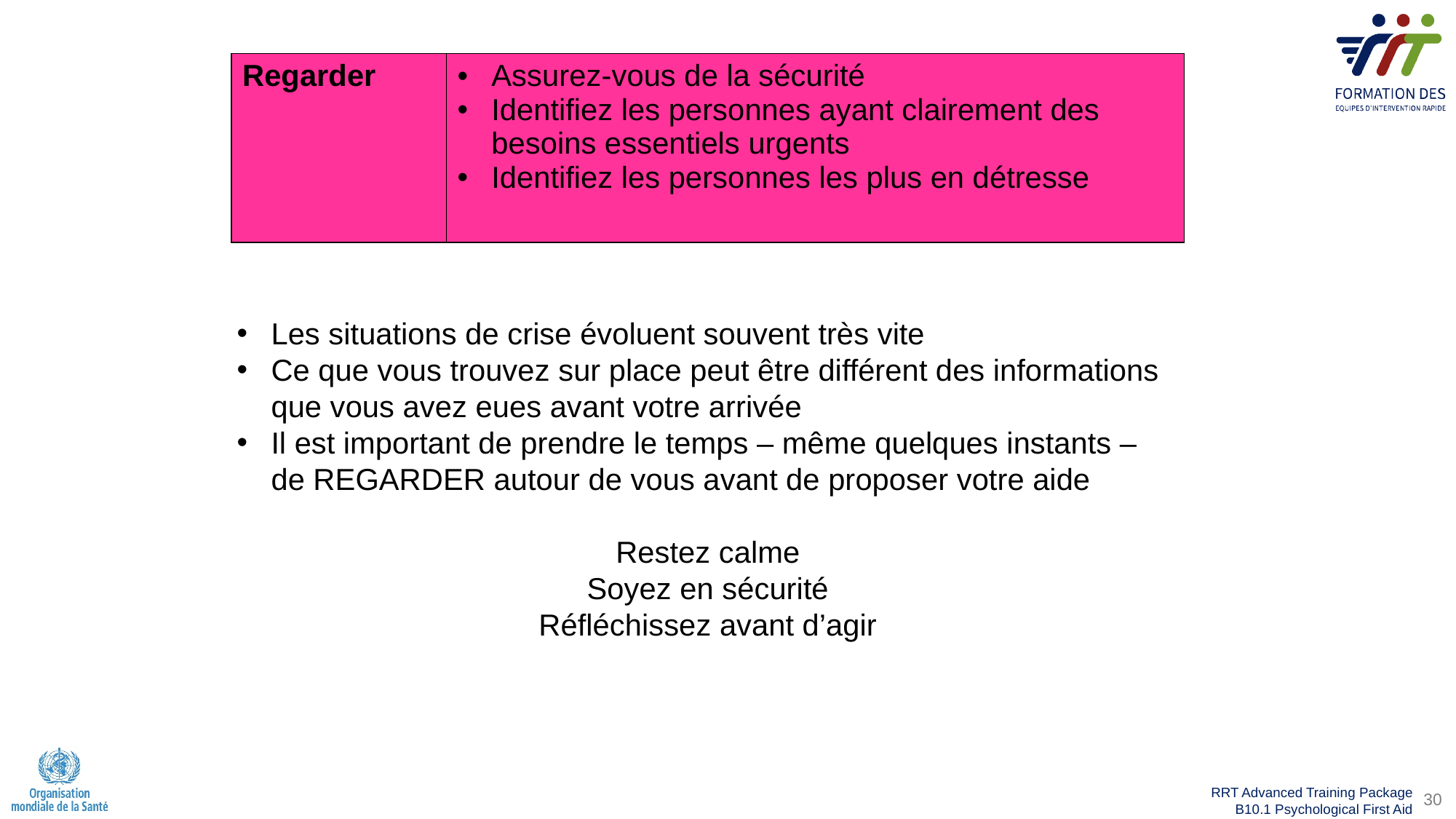

| Regarder | Assurez-vous de la sécurité Identifiez les personnes ayant clairement des besoins essentiels urgents Identifiez les personnes les plus en détresse |
| --- | --- |
Les situations de crise évoluent souvent très vite
Ce que vous trouvez sur place peut être différent des informations que vous avez eues avant votre arrivée
Il est important de prendre le temps – même quelques instants – de REGARDER autour de vous avant de proposer votre aide

Restez calme
Soyez en sécurité
Réfléchissez avant d’agir